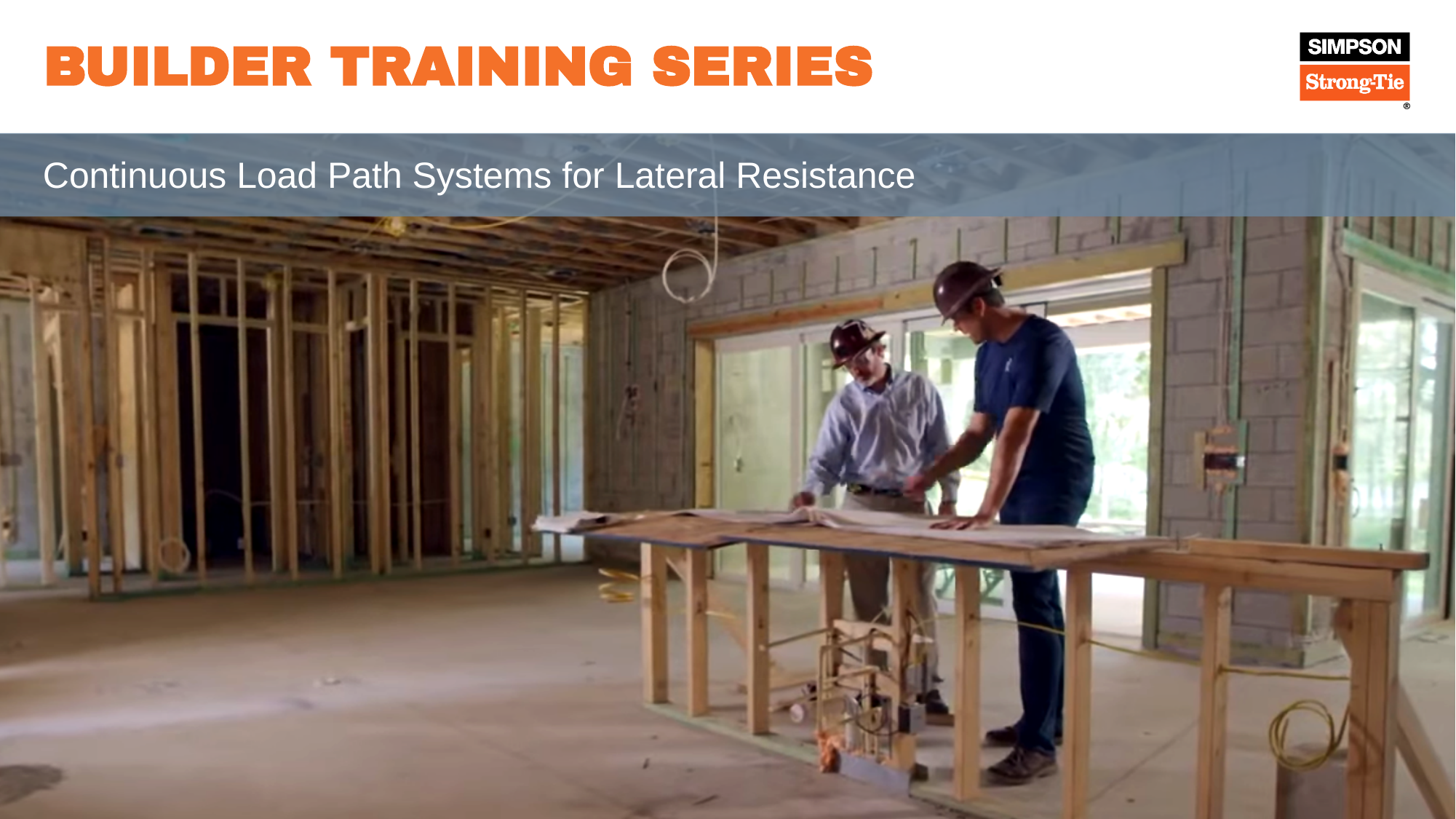

# BUILDER TRAINING SERIES
Continuous Load Path Systems for Lateral Resistance